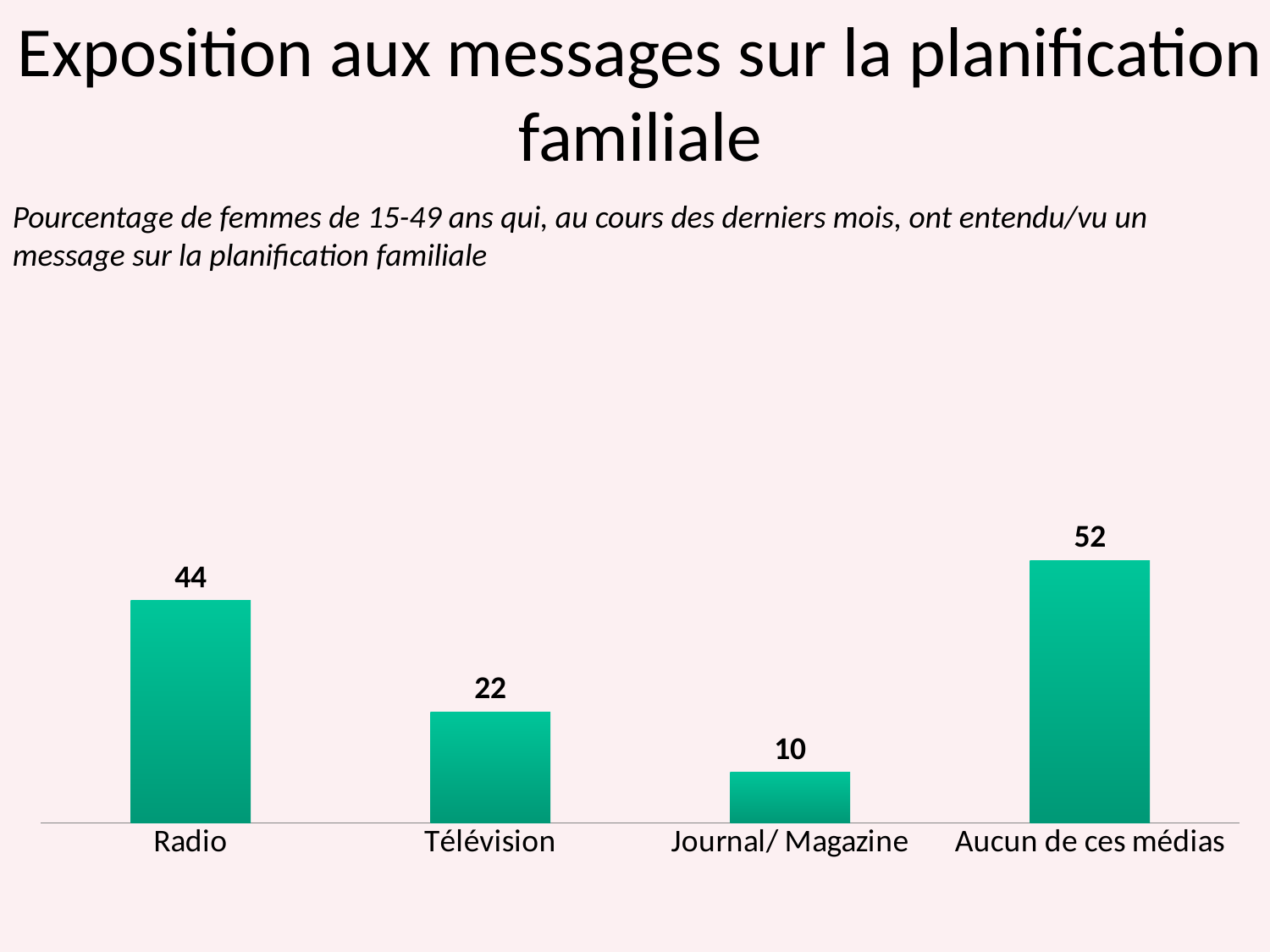

Exposition aux messages sur la planification familiale
Pourcentage de femmes de 15-49 ans qui, au cours des derniers mois, ont entendu/vu un message sur la planification familiale

### Chart

| Category | Femmes |
|---|---|
| Radio | 44.0 |
| Télévision | 22.0 |
| Journal/ Magazine | 10.0 |
| Aucun de ces médias | 52.0 |